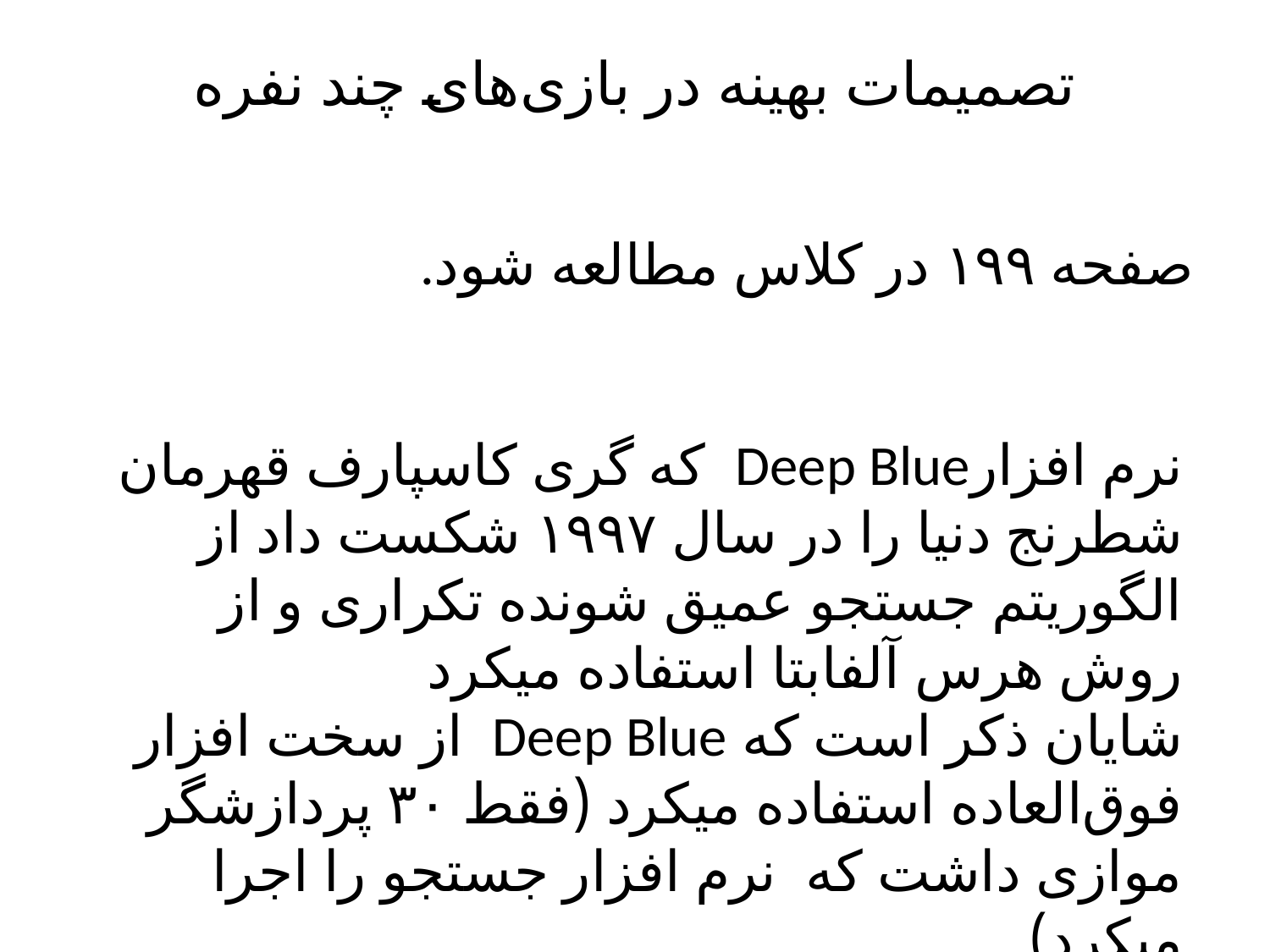

# تصمیمات بهینه در بازی‌های چند نفره
.صفحه ۱۹۹ در کلاس مطالعه شود

نرم افزارDeep Blue  که گری کاسپارف قهرمان شطرنج دنیا را در سال ۱۹۹۷ شکست داد از الگوریتم جستجو عمیق شونده تکراری و از روش هرس آلفا‌بتا استفاده میکرد
شایان ذکر است که Deep Blue  از سخت افزار  فوق‌العاده استفاده میکرد (فقط ۳۰ پردازشگر موازی داشت که  نرم افزار جستجو را اجرا میکرد)